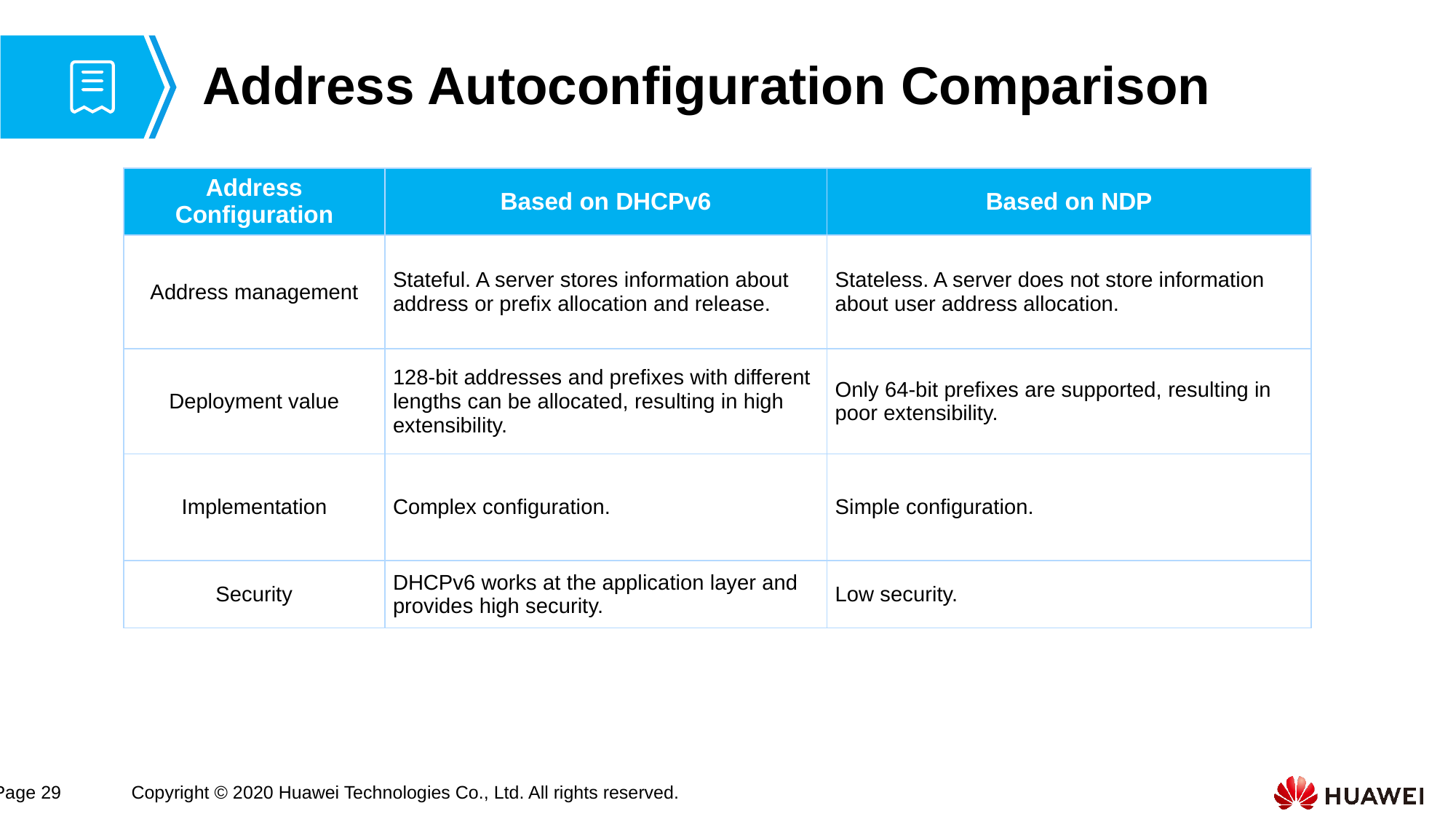

# Address Autoconfiguration Comparison
| Address Configuration | Based on DHCPv6 | Based on NDP |
| --- | --- | --- |
| Address management | Stateful. A server stores information about address or prefix allocation and release. | Stateless. A server does not store information about user address allocation. |
| Deployment value | 128-bit addresses and prefixes with different lengths can be allocated, resulting in high extensibility. | Only 64-bit prefixes are supported, resulting in poor extensibility. |
| Implementation | Complex configuration. | Simple configuration. |
| Security | DHCPv6 works at the application layer and provides high security. | Low security. |